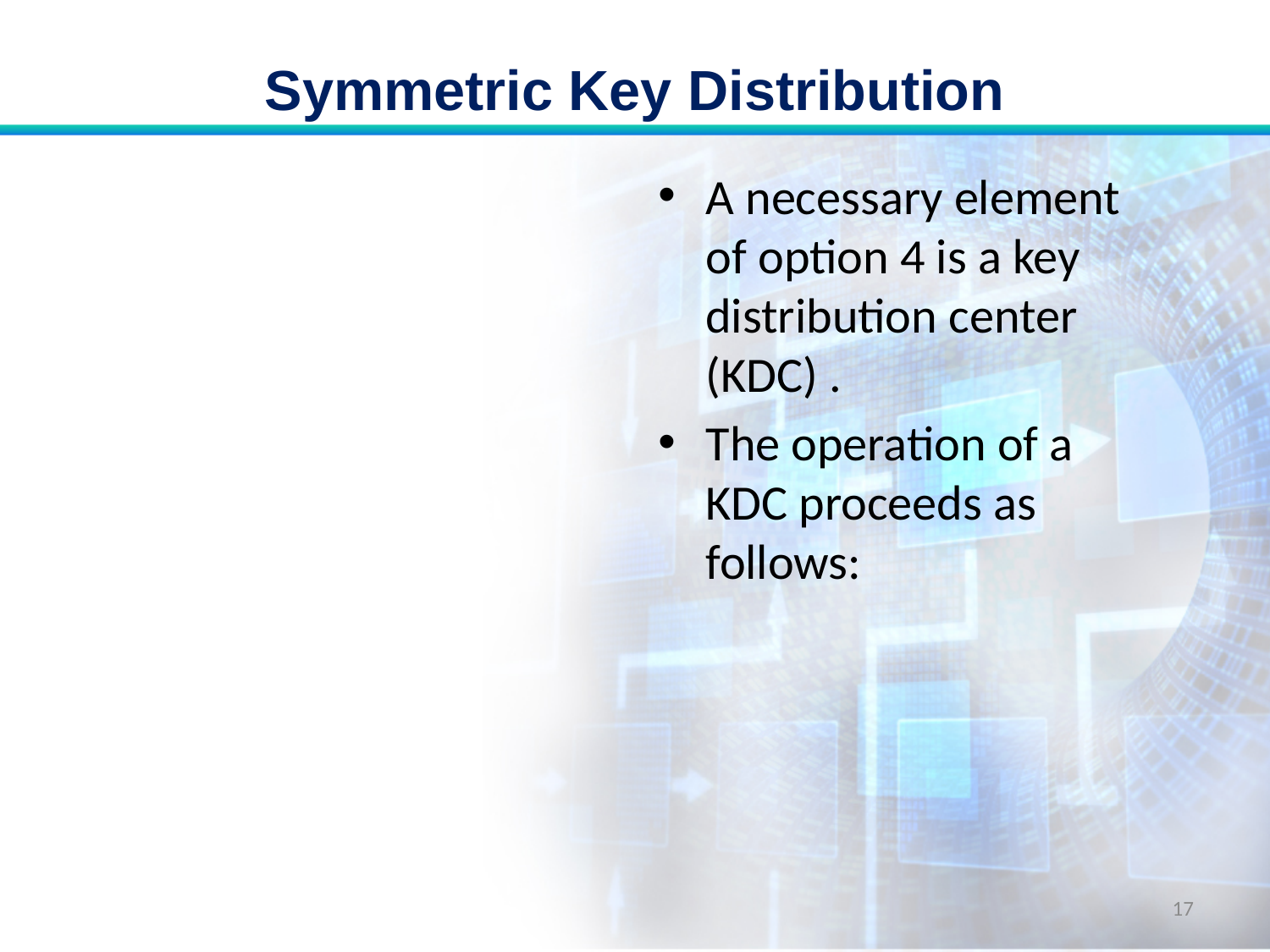

# Symmetric Key Distribution
A necessary element of option 4 is a key distribution center (KDC) .
The operation of a KDC proceeds as follows:
17